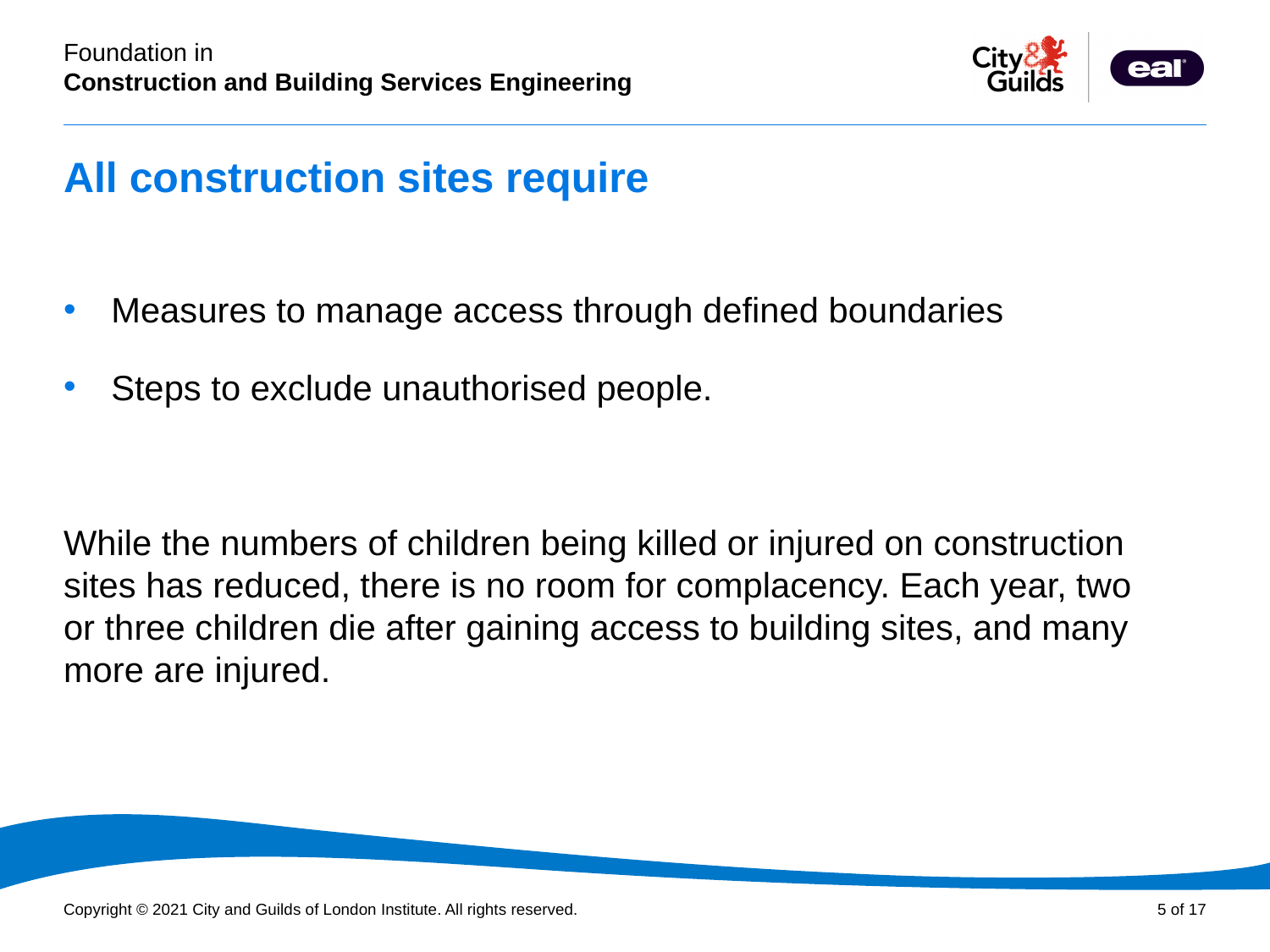

# All construction sites require

Measures to manage access through defined boundaries
Steps to exclude unauthorised people.

While the numbers of children being killed or injured on construction sites has reduced, there is no room for complacency. Each year, two or three children die after gaining access to building sites, and many more are injured.